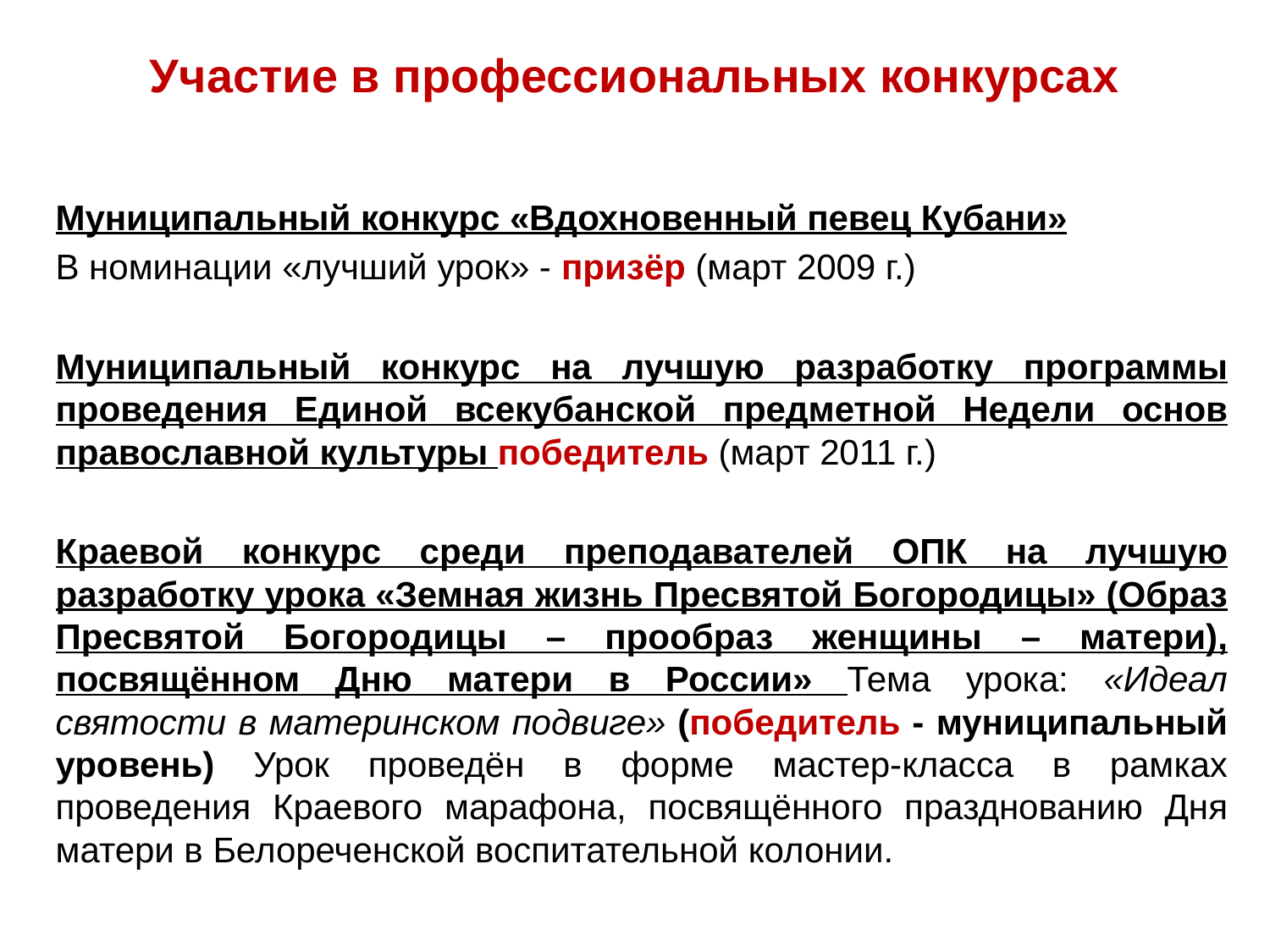

# Участие в профессиональных конкурсах
Муниципальный конкурс «Вдохновенный певец Кубани»
В номинации «лучший урок» - призёр (март 2009 г.)

Муниципальный конкурс на лучшую разработку программы проведения Единой всекубанской предметной Недели основ православной культуры победитель (март 2011 г.)

Краевой конкурс среди преподавателей ОПК на лучшую разработку урока «Земная жизнь Пресвятой Богородицы» (Образ Пресвятой Богородицы – прообраз женщины – матери), посвящённом Дню матери в России» Тема урока: «Идеал святости в материнском подвиге» (победитель - муниципальный уровень) Урок проведён в форме мастер-класса в рамках проведения Краевого марафона, посвящённого празднованию Дня матери в Белореченской воспитательной колонии.